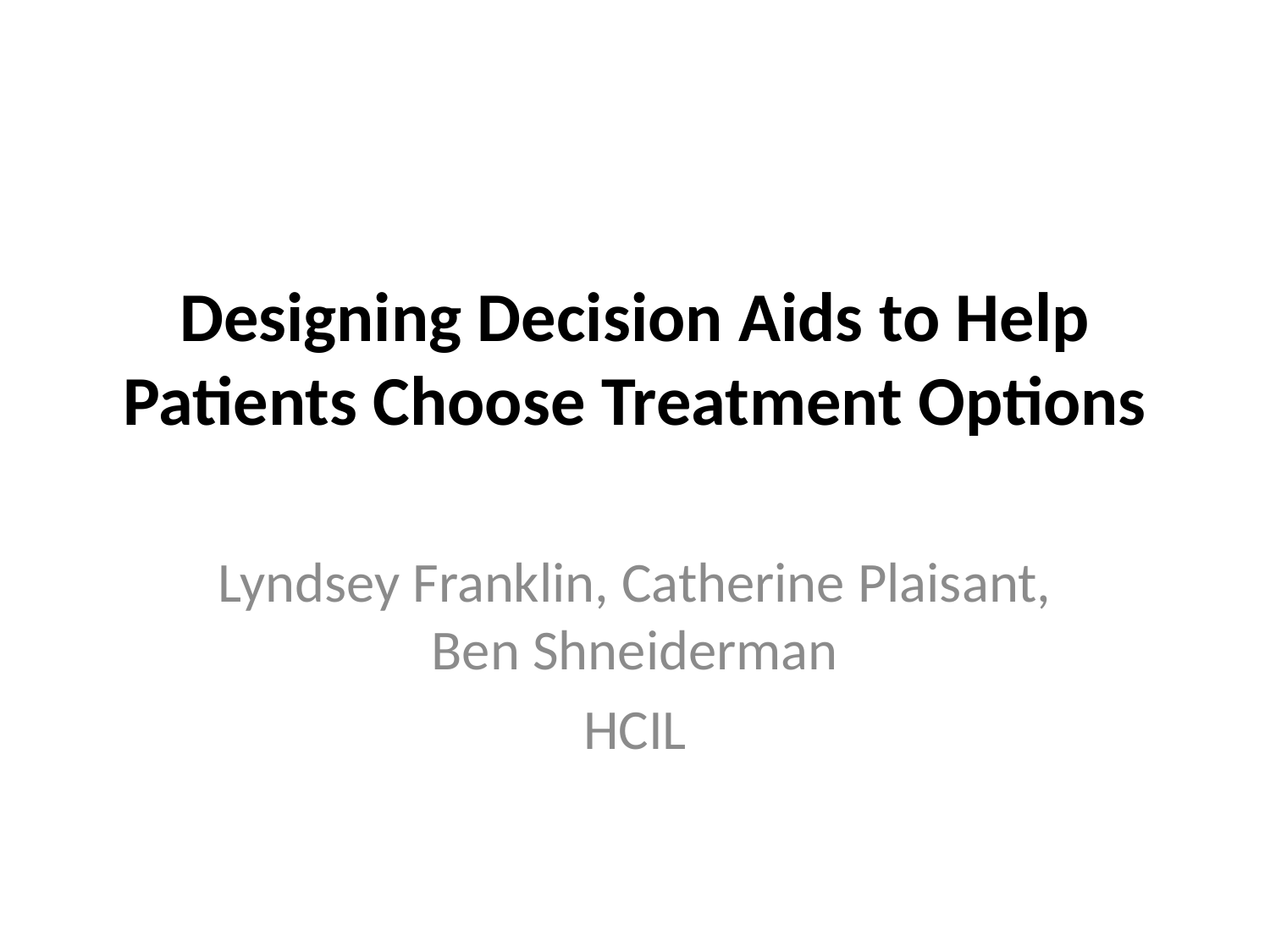

# Designing Decision Aids to Help Patients Choose Treatment Options
Lyndsey Franklin, Catherine Plaisant, Ben Shneiderman
HCIL